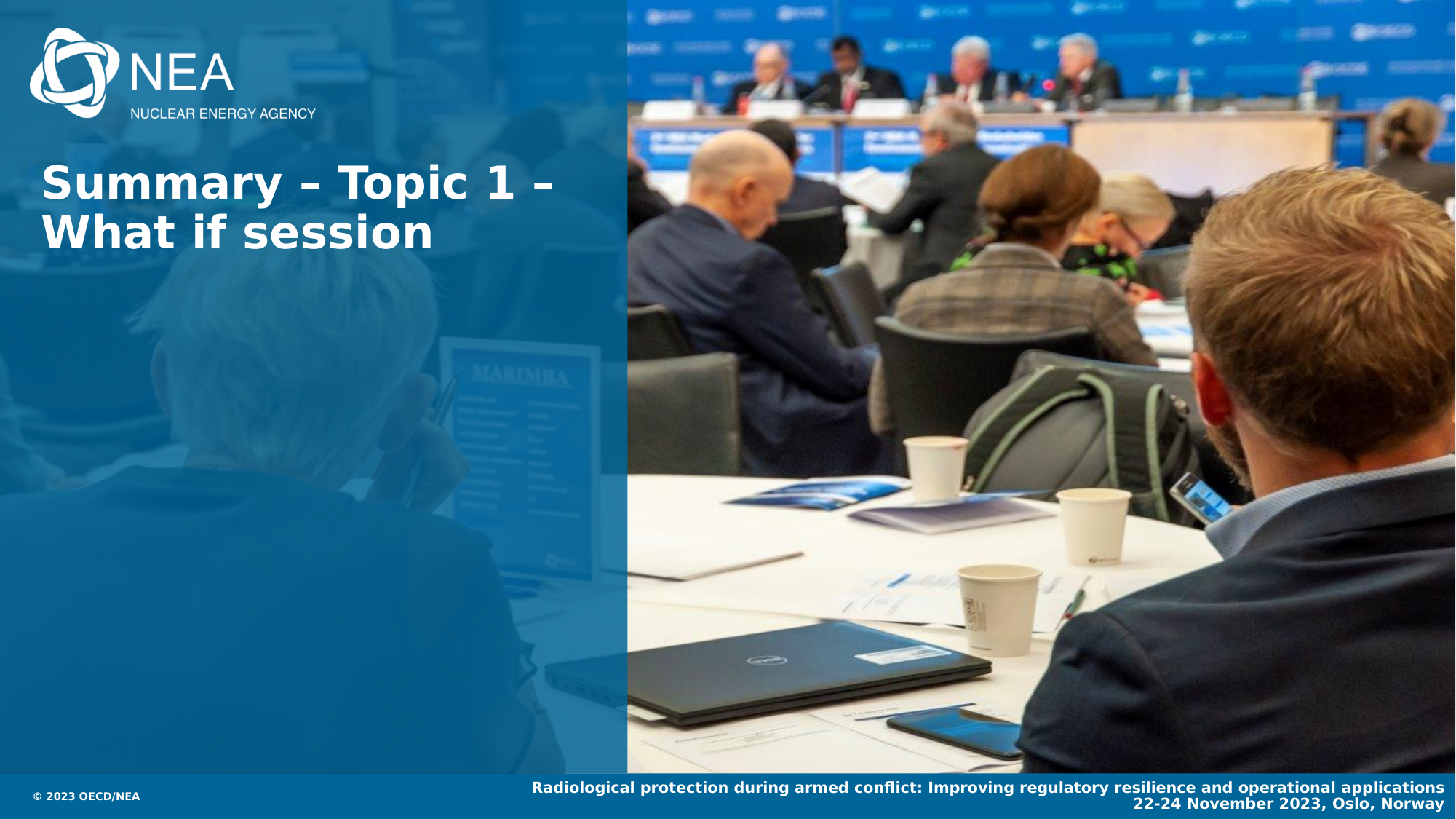

# Summary – Topic 1 – What if session

Radiological protection during armed conflict: Improving regulatory resilience and operational applications 22-24 November 2023, Oslo, Norway